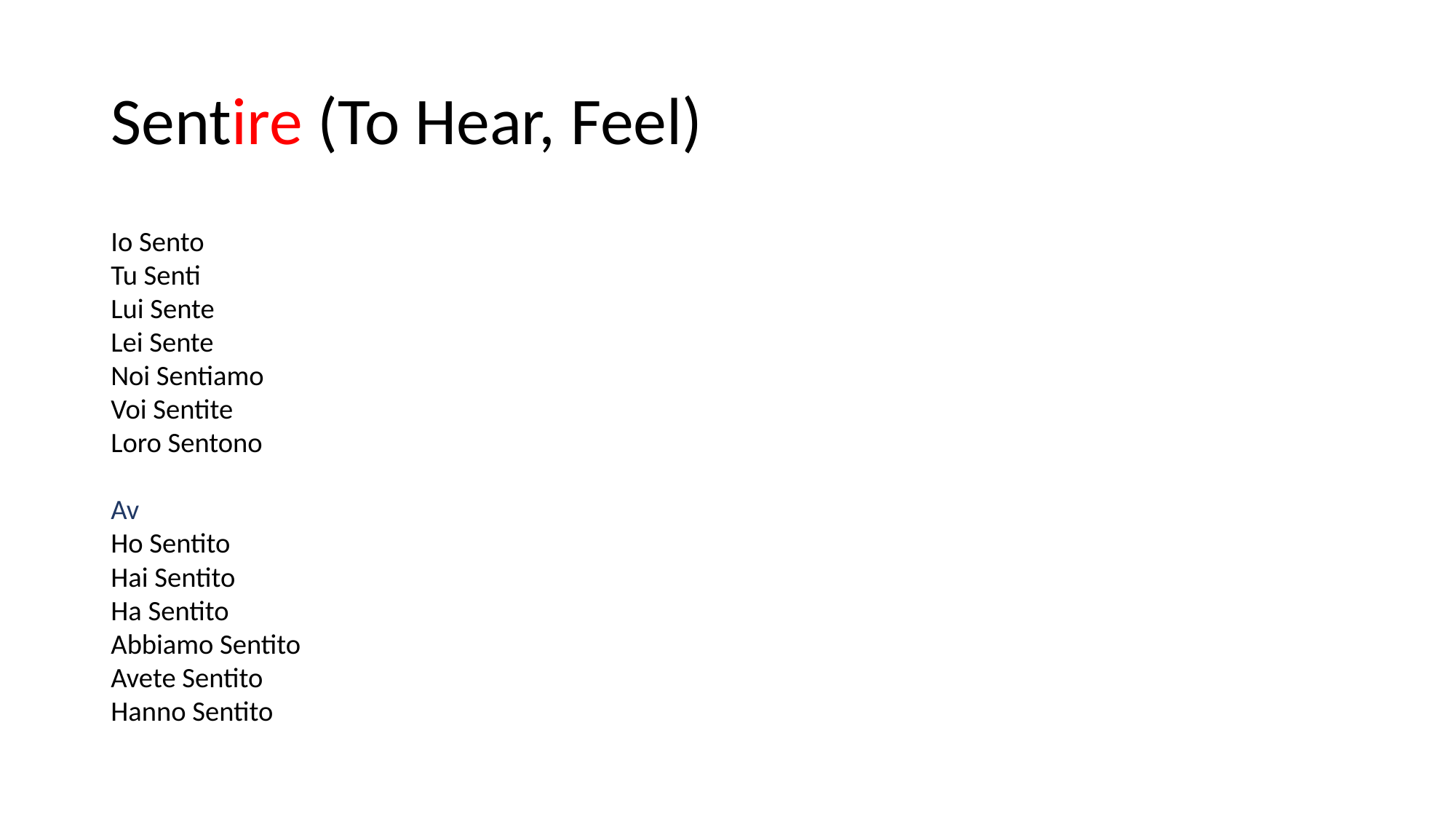

# Sentire (To Hear, Feel)
Io Sento
Tu Senti
Lui Sente
Lei Sente
Noi Sentiamo
Voi Sentite
Loro Sentono

Av
Ho Sentito
Hai Sentito
Ha Sentito
Abbiamo Sentito
Avete Sentito
Hanno Sentito